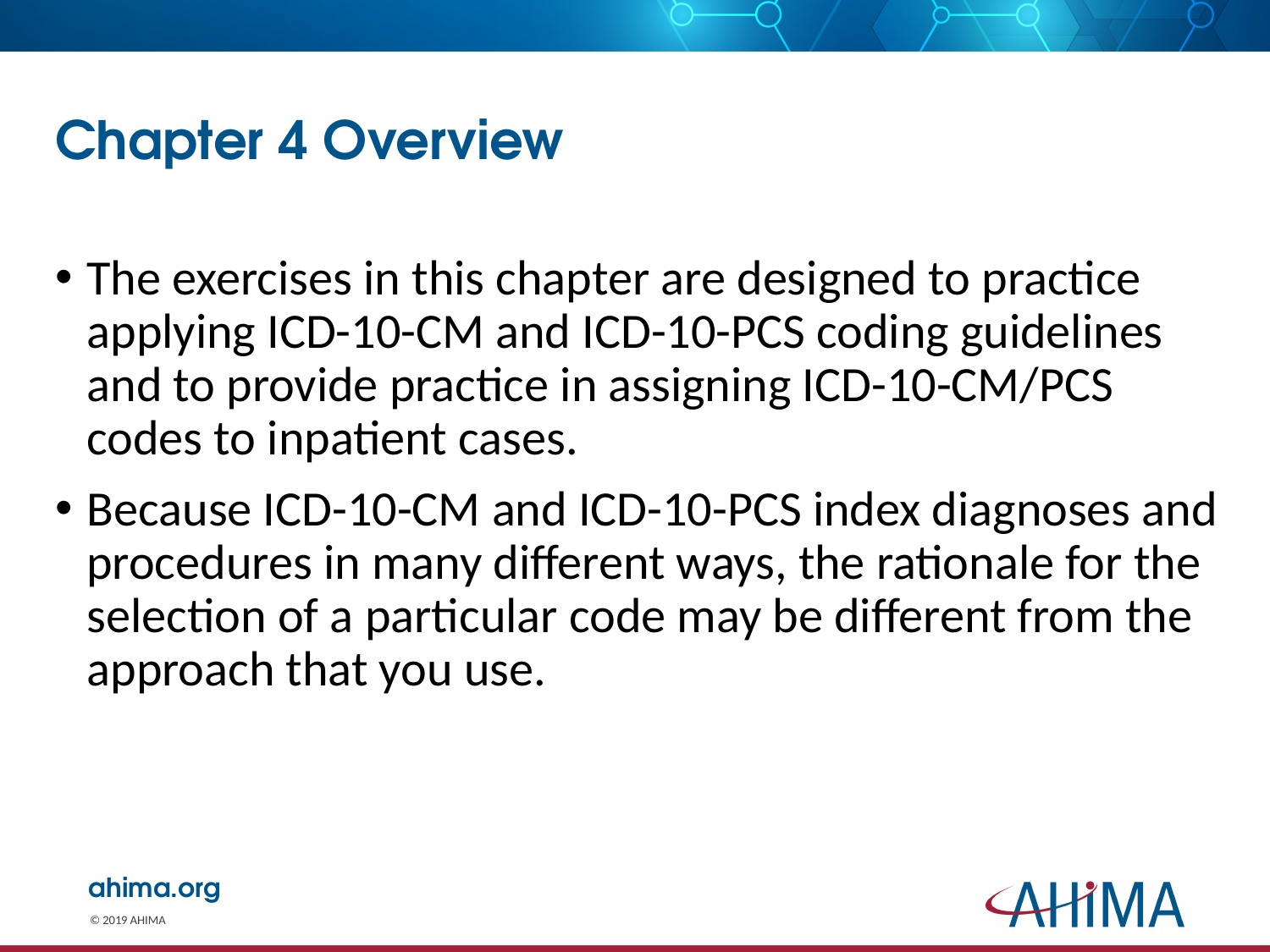

# Chapter 4 Overview

The exercises in this chapter are designed to practice applying ICD-10-CM and ICD-10-PCS coding guidelines and to provide practice in assigning ICD-10-CM/PCS codes to inpatient cases.
Because ICD-10-CM and ICD-10-PCS index diagnoses and procedures in many different ways, the rationale for the selection of a particular code may be different from the approach that you use.